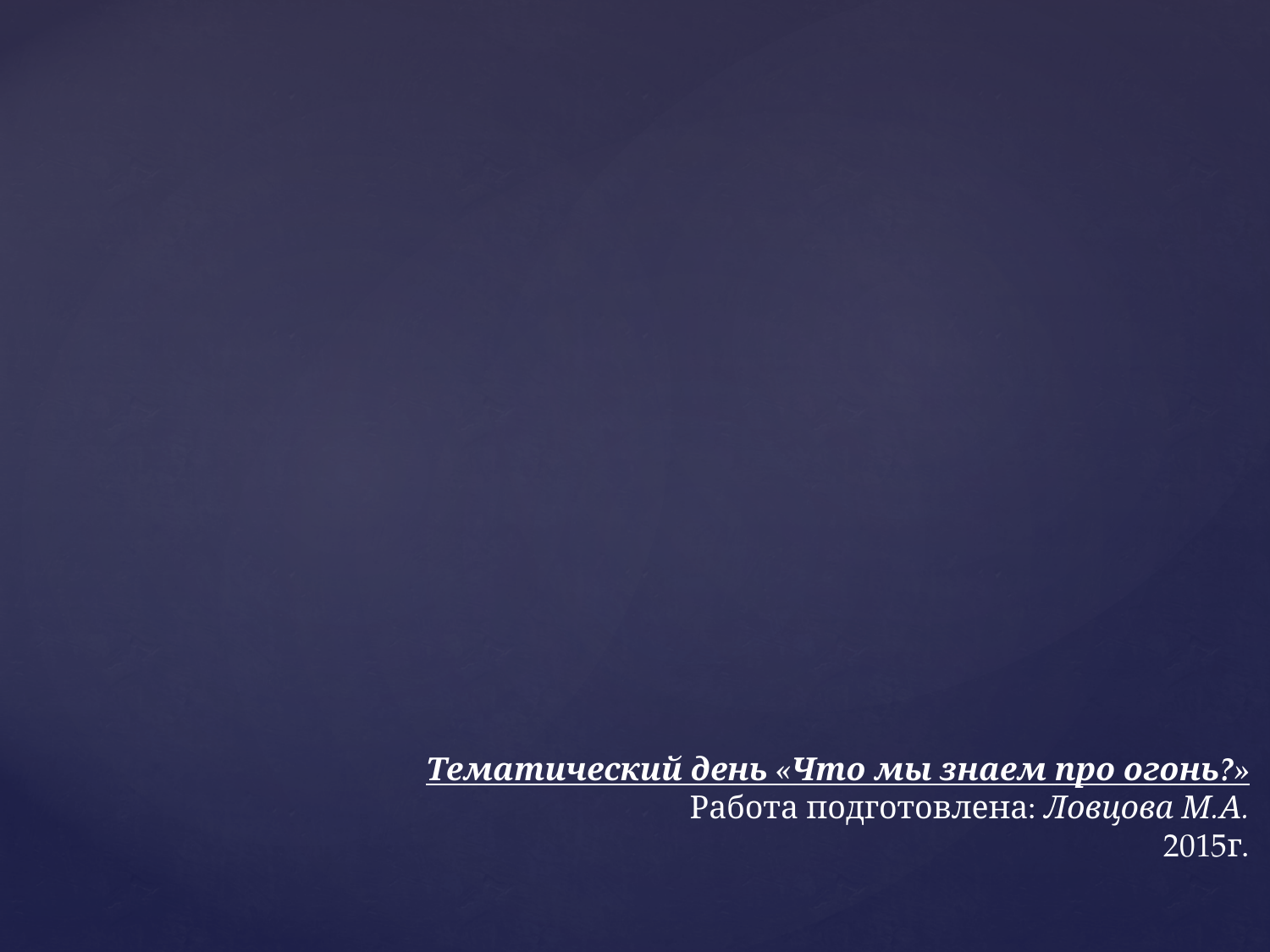

# Тематический день «Что мы знаем про огонь?» Работа подготовлена: Ловцова М.А. 2015г.